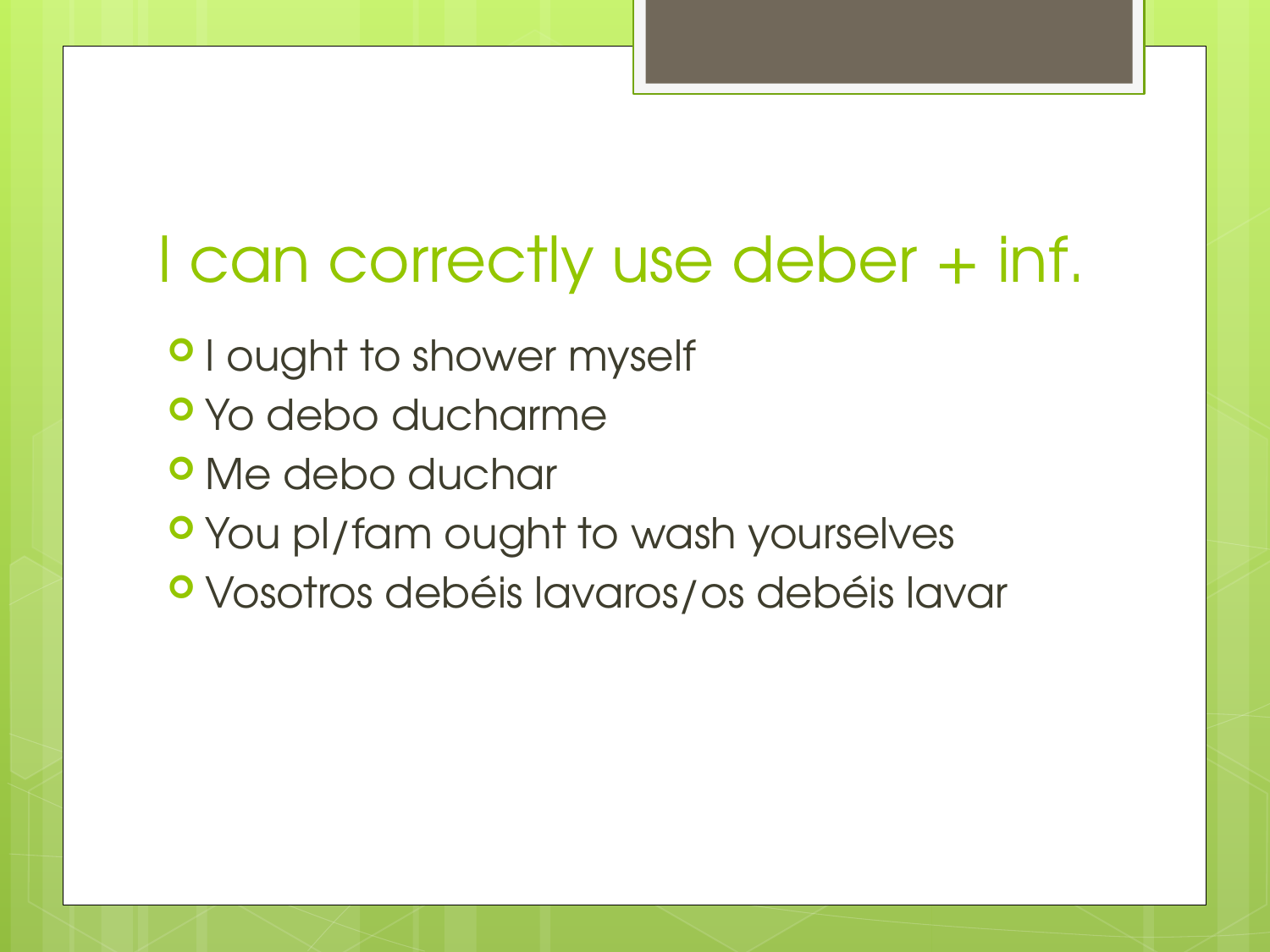

# I can correctly use deber + inf.
I ought to shower myself
Yo debo ducharme
Me debo duchar
You pl/fam ought to wash yourselves
Vosotros debéis lavaros/os debéis lavar